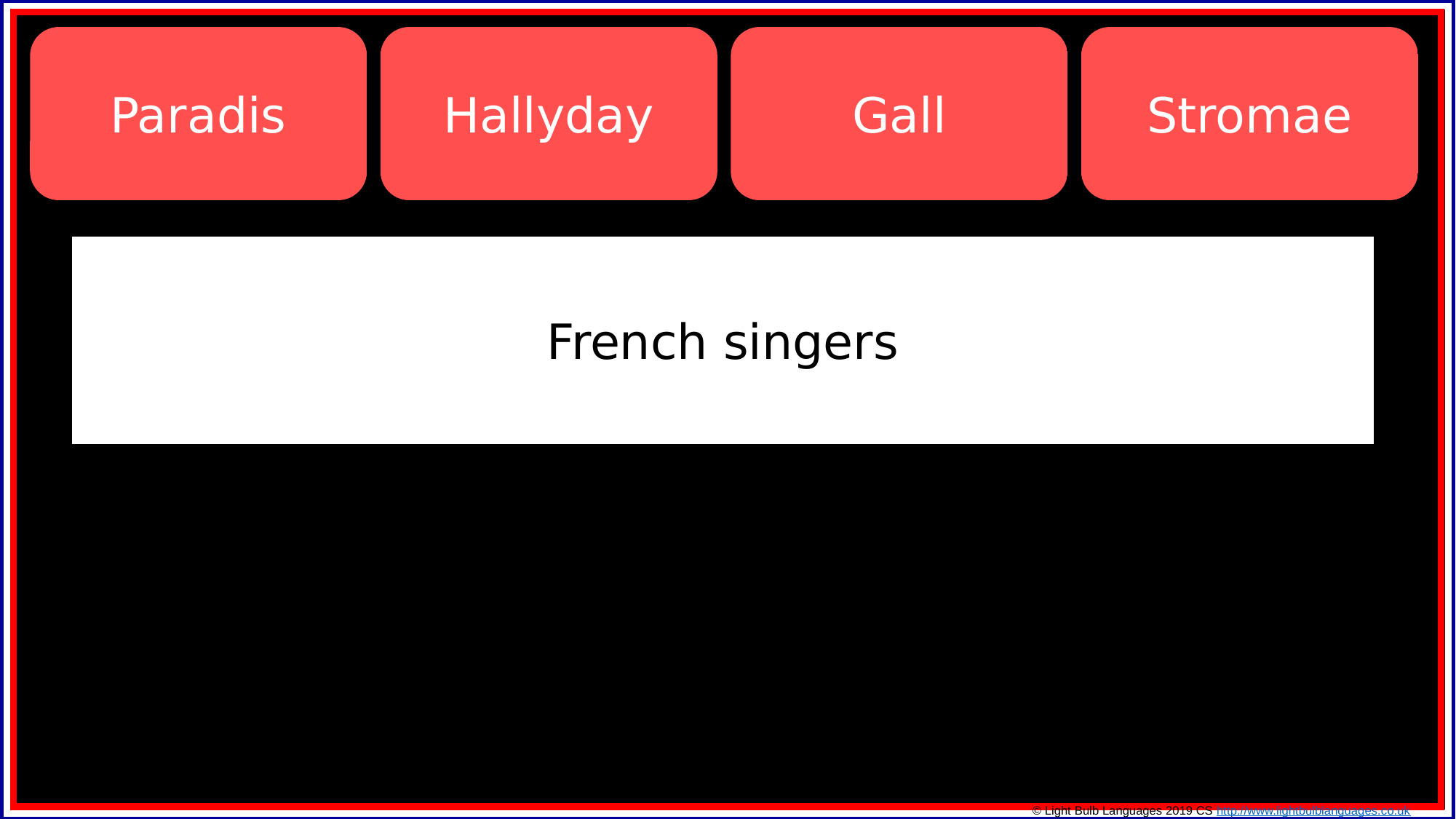

Paradis
Hallyday
Gall
Stromae
French singers
© Light Bulb Languages 2019 CS http://www.lightbulblanguages.co.uk